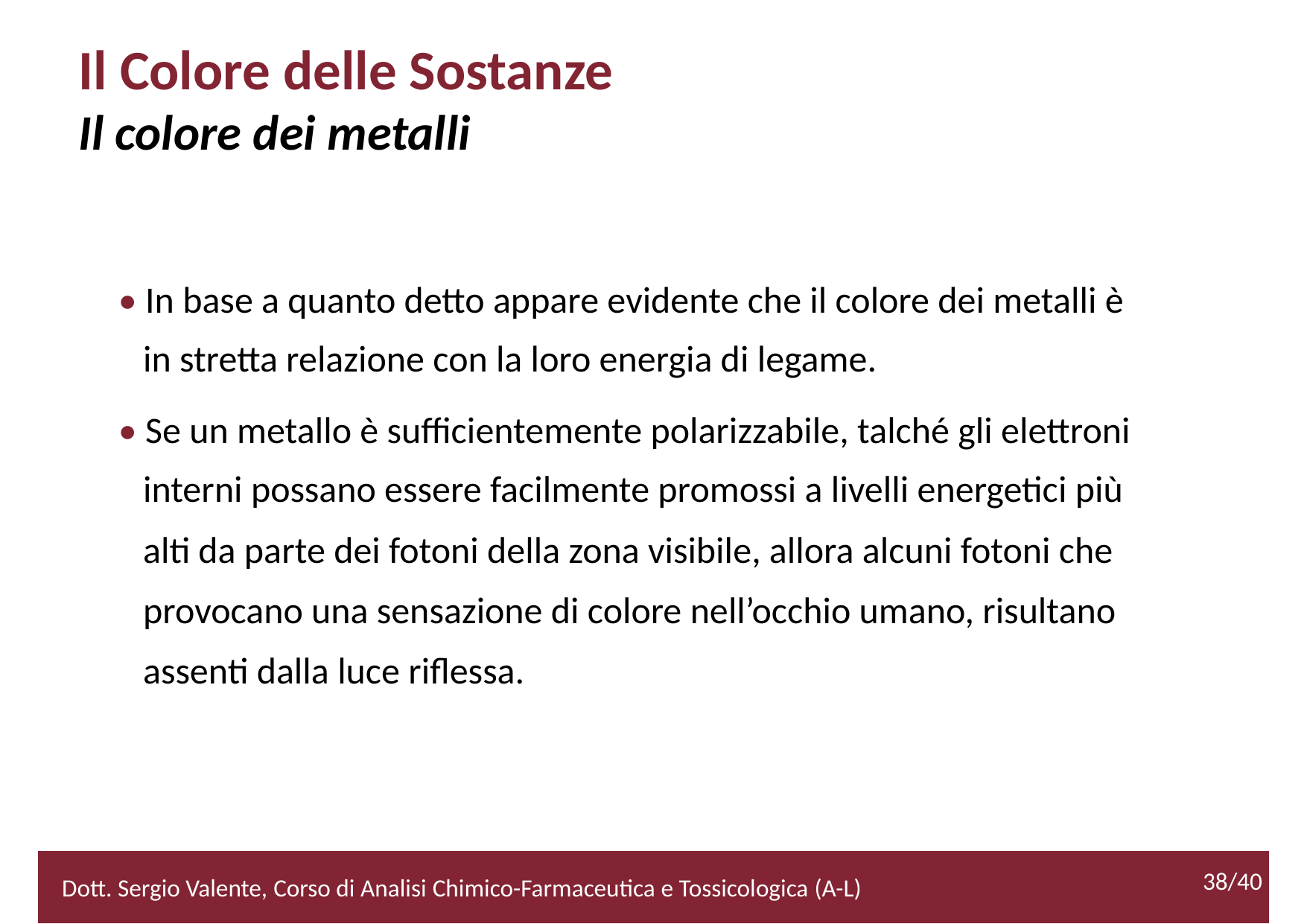

Il Colore delle Sostanze
Il colore dei metalli
• In base a quanto detto appare evidente che il colore dei metalli è

	in stretta relazione con la loro energia di legame.

• Se un metallo è sufficientemente polarizzabile, talché gli elettroni

	interni possano essere facilmente promossi a livelli energetici più

	alti da parte dei fotoni della zona visibile, allora alcuni fotoni che

	provocano una sensazione di colore nell’occhio umano, risultano

	assenti dalla luce riflessa.

38/40
2/52
Dott. Sergio Valente, Corso di Analisi Chimico-Farmaceutica e Tossicologica (A-L)